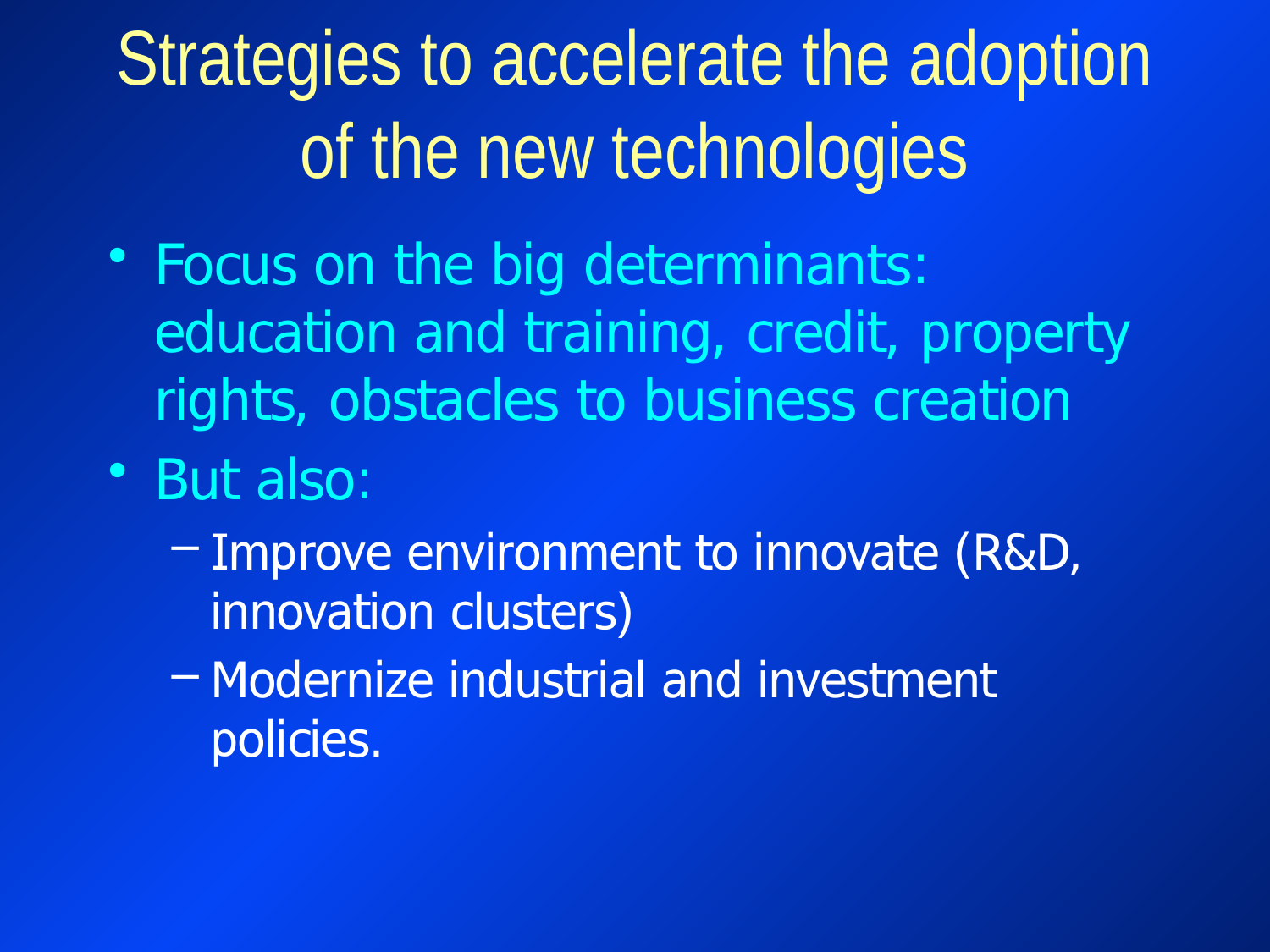

# Strategies to accelerate the adoption of the new technologies
Focus on the big determinants: education and training, credit, property rights, obstacles to business creation
But also:
Improve environment to innovate (R&D, innovation clusters)
Modernize industrial and investment policies.